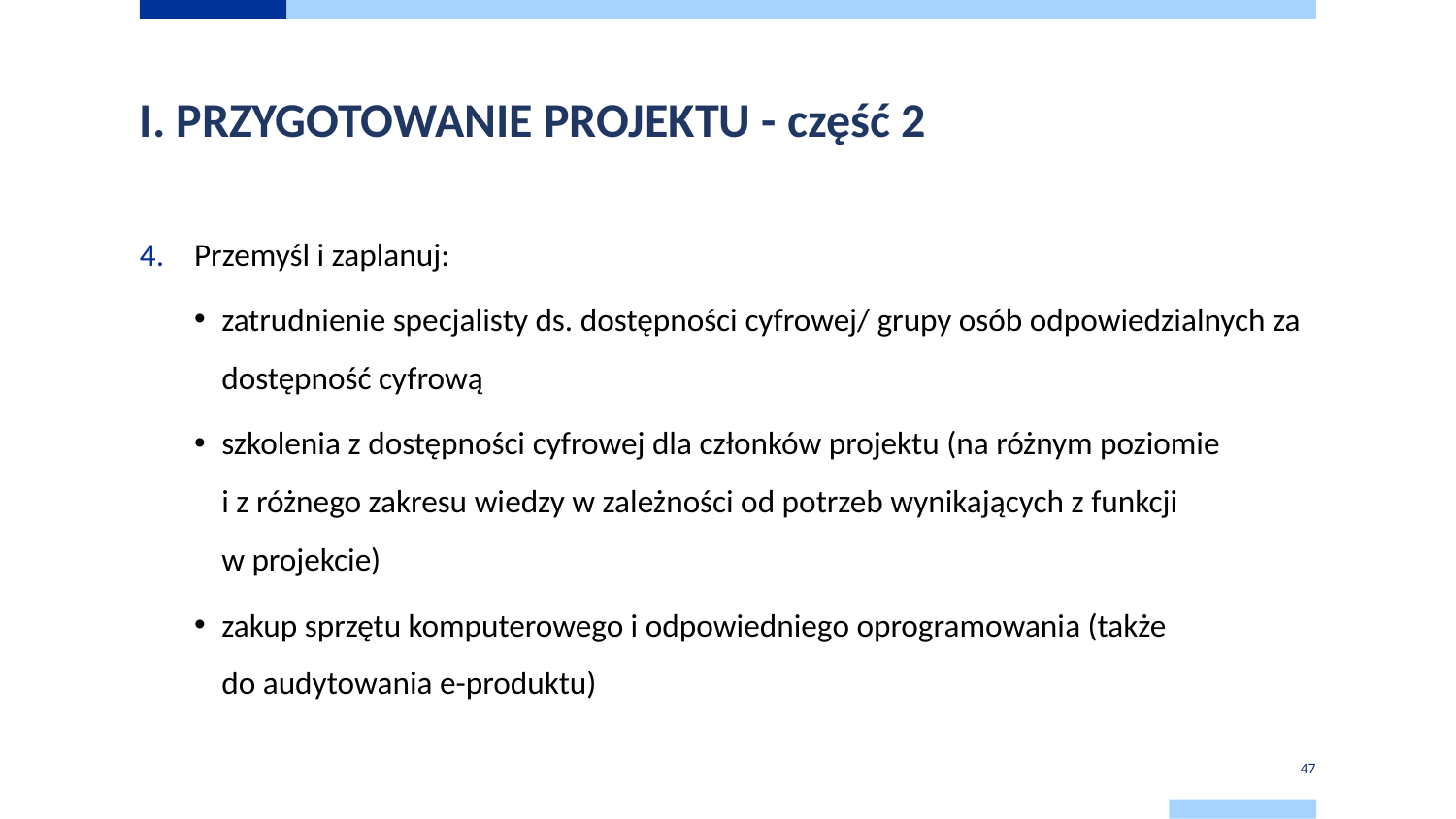

# I. PRZYGOTOWANIE PROJEKTU - część 2
Przemyśl i zaplanuj:
zatrudnienie specjalisty ds. dostępności cyfrowej/ grupy osób odpowiedzialnych za dostępność cyfrową
szkolenia z dostępności cyfrowej dla członków projektu (na różnym poziomie
i z różnego zakresu wiedzy w zależności od potrzeb wynikających z funkcji
w projekcie)
zakup sprzętu komputerowego i odpowiedniego oprogramowania (także
do audytowania e-produktu)

47